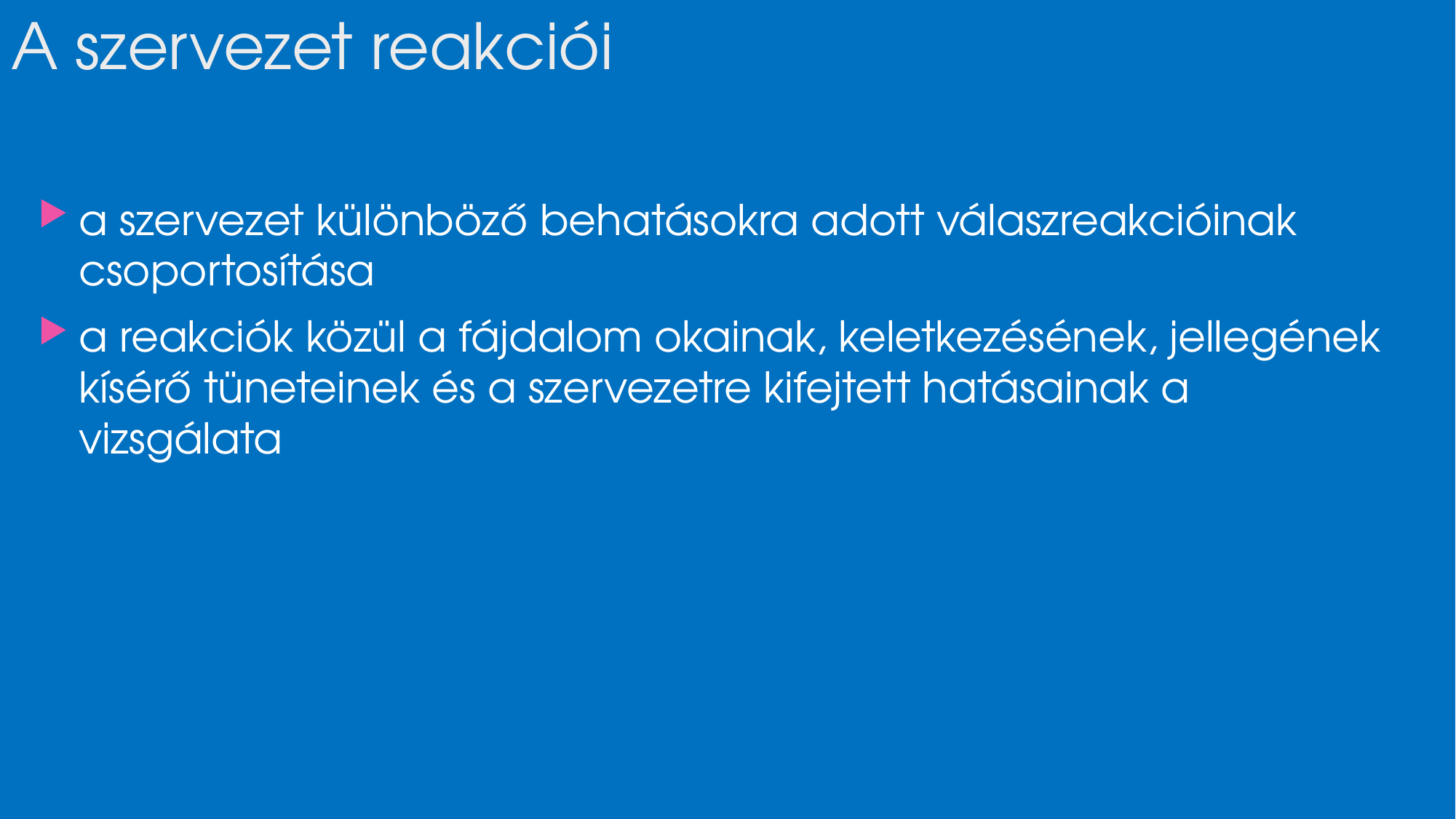

# A szervezet reakciói
a szervezet különböző behatásokra adott válaszreakcióinak csoportosítása
a reakciók közül a fájdalom okainak, keletkezésének, jellegének kísérő tüneteinek és a szervezetre kifejtett hatásainak a vizsgálata